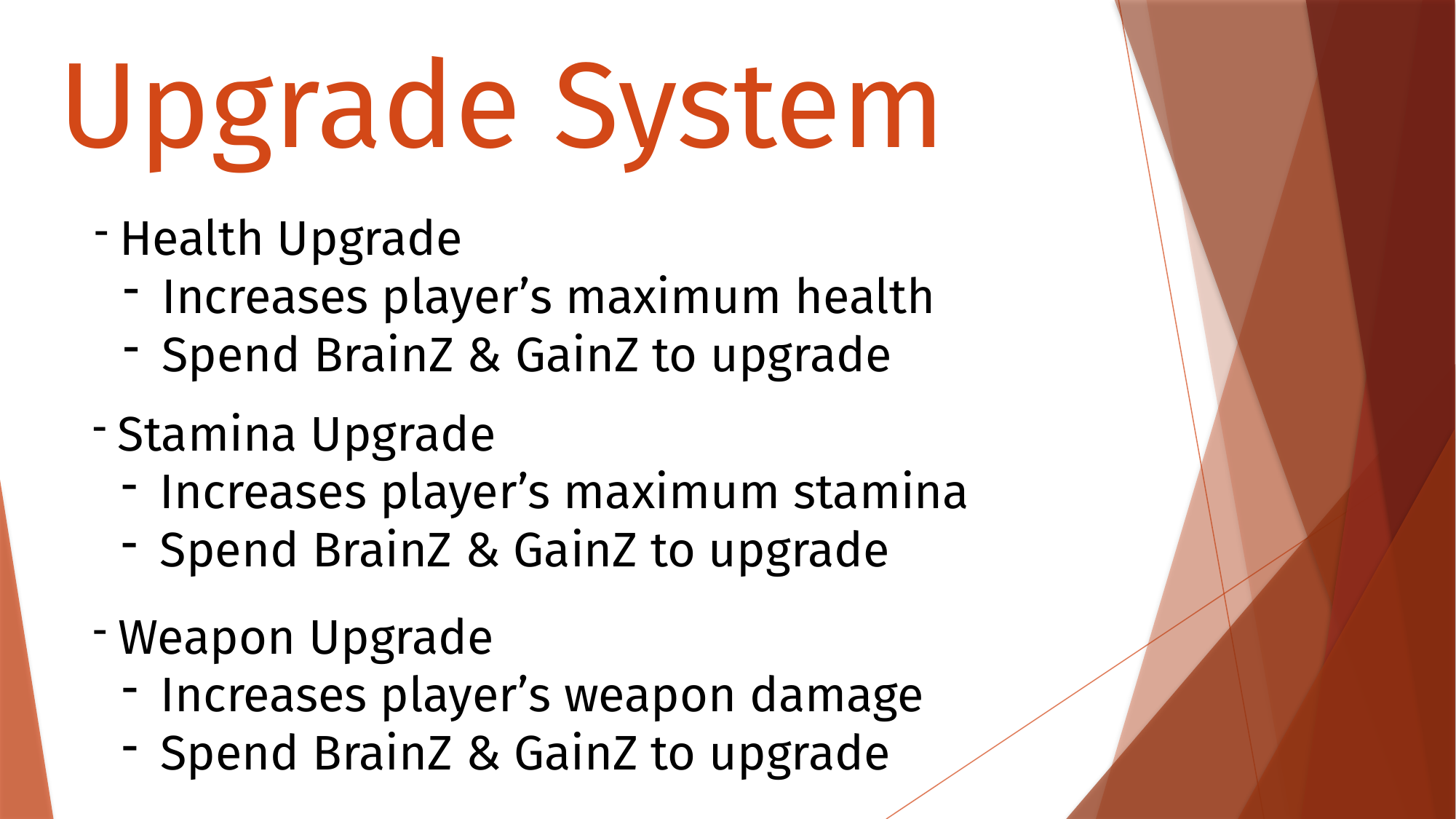

# Upgrade System
 Health Upgrade
 Increases player’s maximum health
 Spend BrainZ & GainZ to upgrade
 Stamina Upgrade
 Increases player’s maximum stamina
 Spend BrainZ & GainZ to upgrade

 Weapon Upgrade
 Increases player’s weapon damage
 Spend BrainZ & GainZ to upgrade